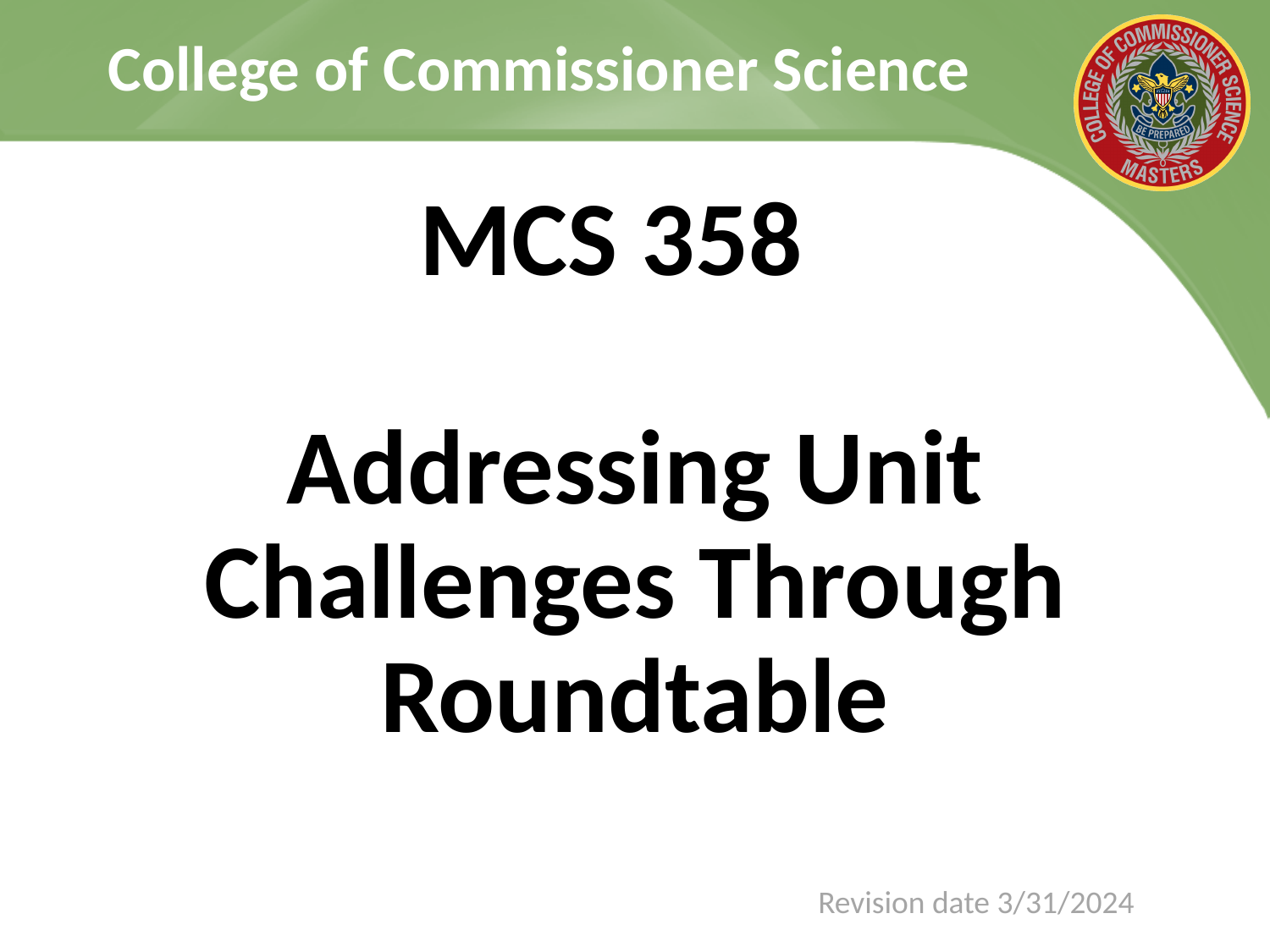

# MCS 358 Addressing Unit Challenges Through Roundtable
Revision date 3/31/2024